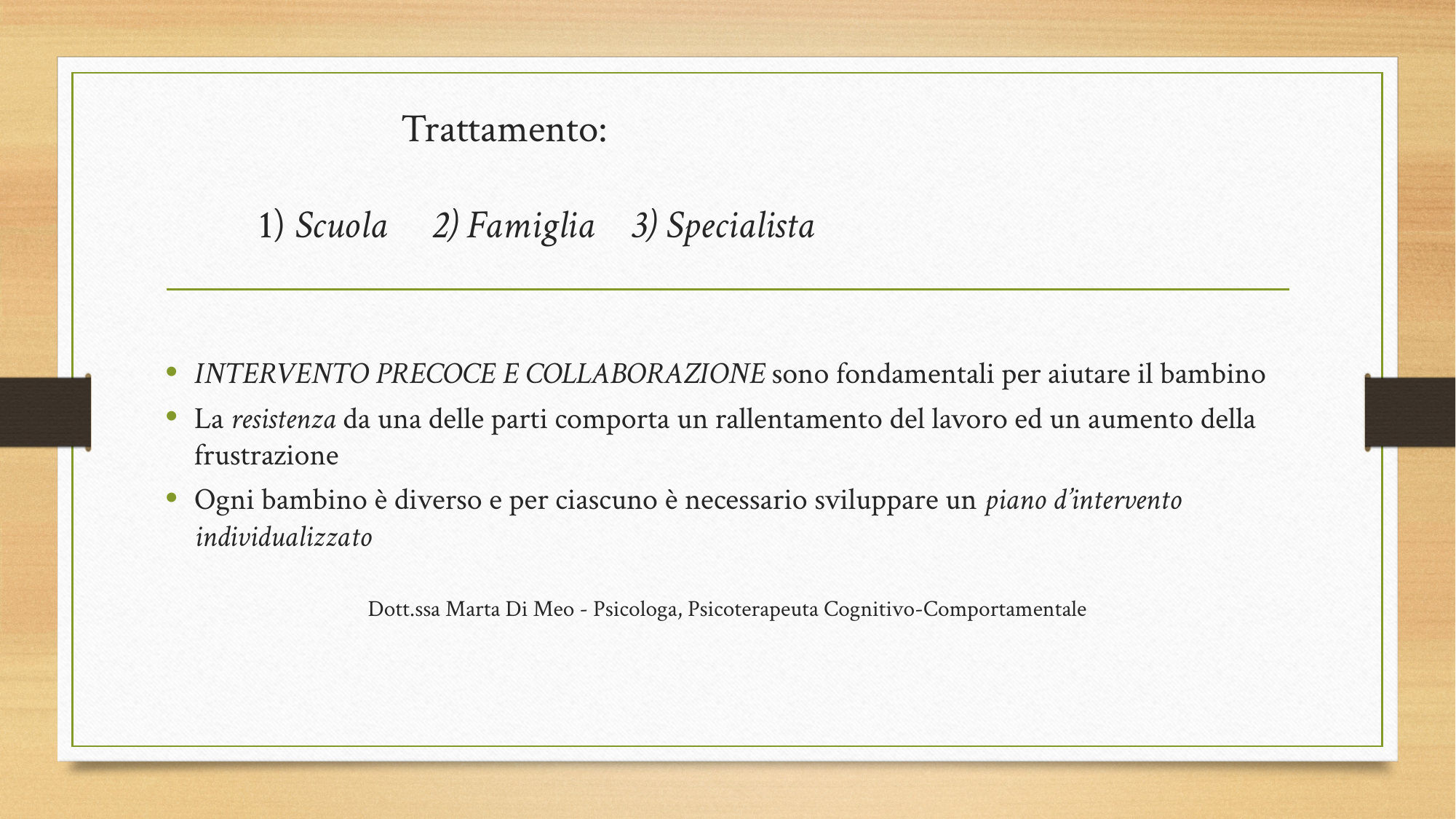

# Trattamento: 1) Scuola     2) Famiglia    3) Specialista

INTERVENTO PRECOCE E COLLABORAZIONE sono fondamentali per aiutare il bambino
La resistenza da una delle parti comporta un rallentamento del lavoro ed un aumento della frustrazione
Ogni bambino è diverso e per ciascuno è necessario sviluppare un piano d’intervento individualizzato

Dott.ssa Marta Di Meo - Psicologa, Psicoterapeuta Cognitivo-Comportamentale